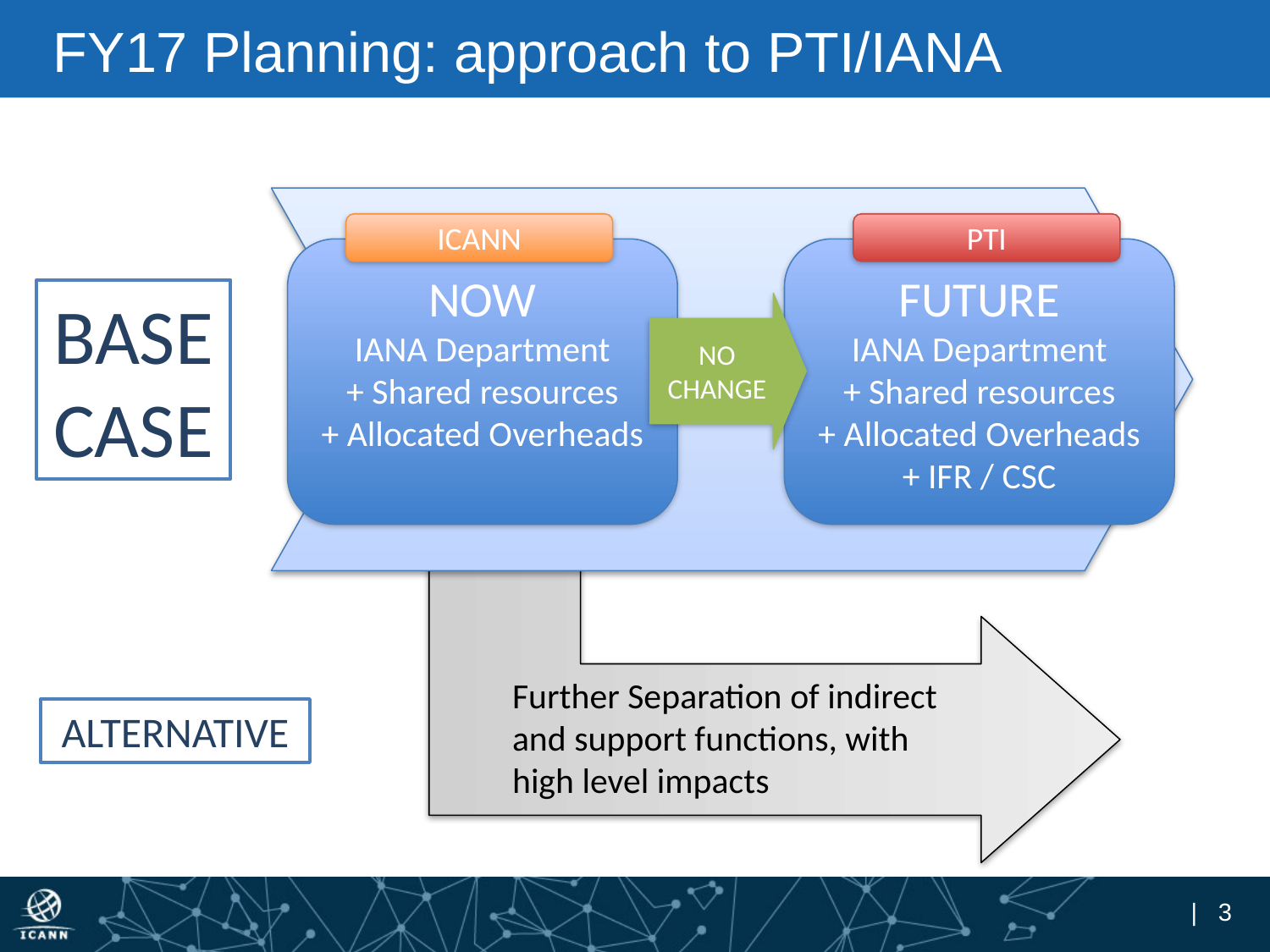

# FY17 Planning: approach to PTI/IANA

ICANN
PTI
NOW
IANA Department
+ Shared resources
+ Allocated Overheads

FUTURE
IANA Department
+ Shared resources
+ Allocated Overheads
+ IFR / CSC
BASE CASE
NO CHANGE

Further Separation of indirect and support functions, with high level impacts
ALTERNATIVE